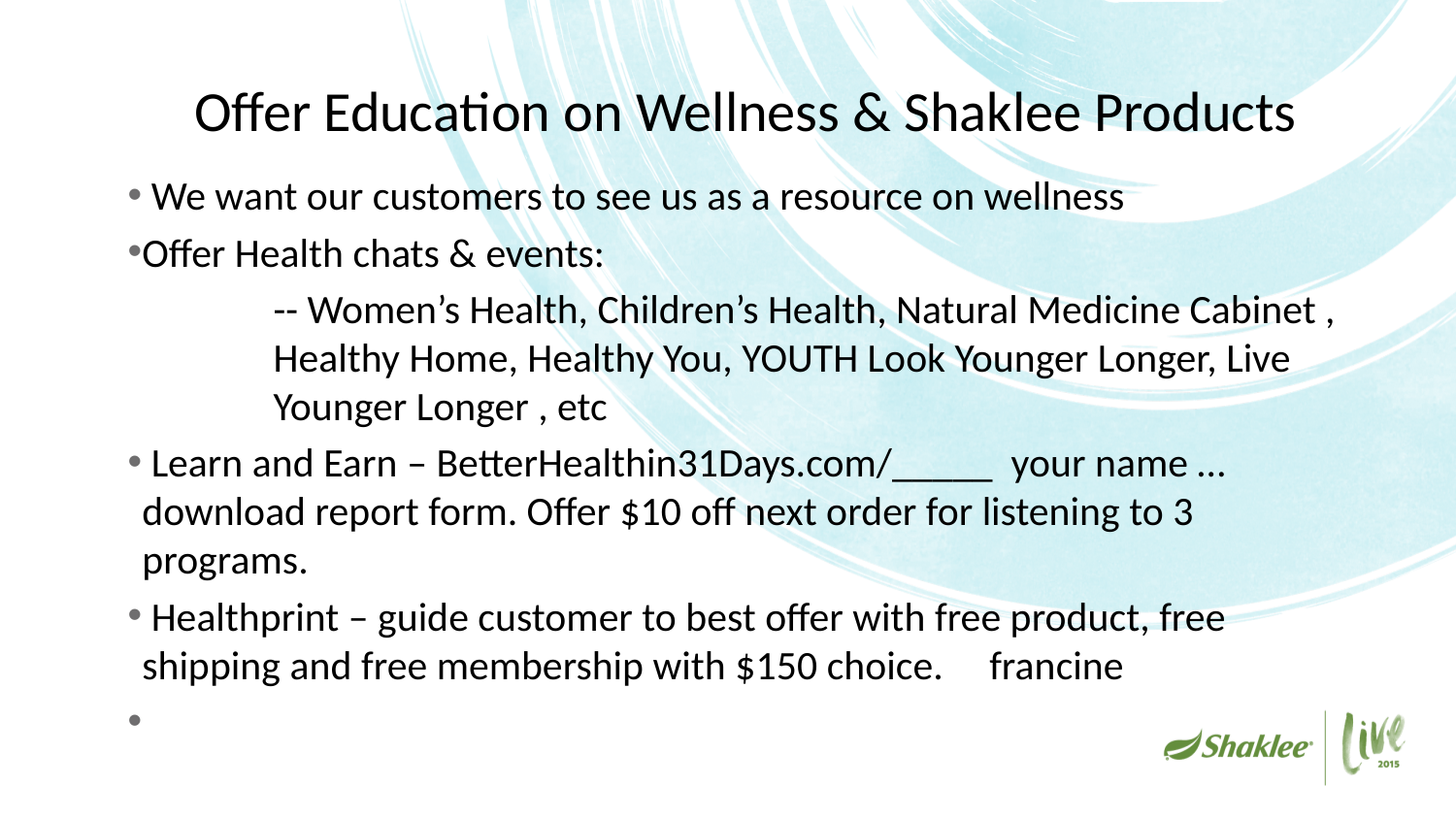

# Offer Education on Wellness & Shaklee Products
 We want our customers to see us as a resource on wellness
Offer Health chats & events:
	-- Women’s Health, Children’s Health, Natural Medicine Cabinet , 	Healthy Home, Healthy You, YOUTH Look Younger Longer, Live 	Younger Longer , etc
 Learn and Earn – BetterHealthin31Days.com/_____  your name … download report form. Offer $10 off next order for listening to 3 programs.
 Healthprint – guide customer to best offer with free product, free shipping and free membership with $150 choice.     francine